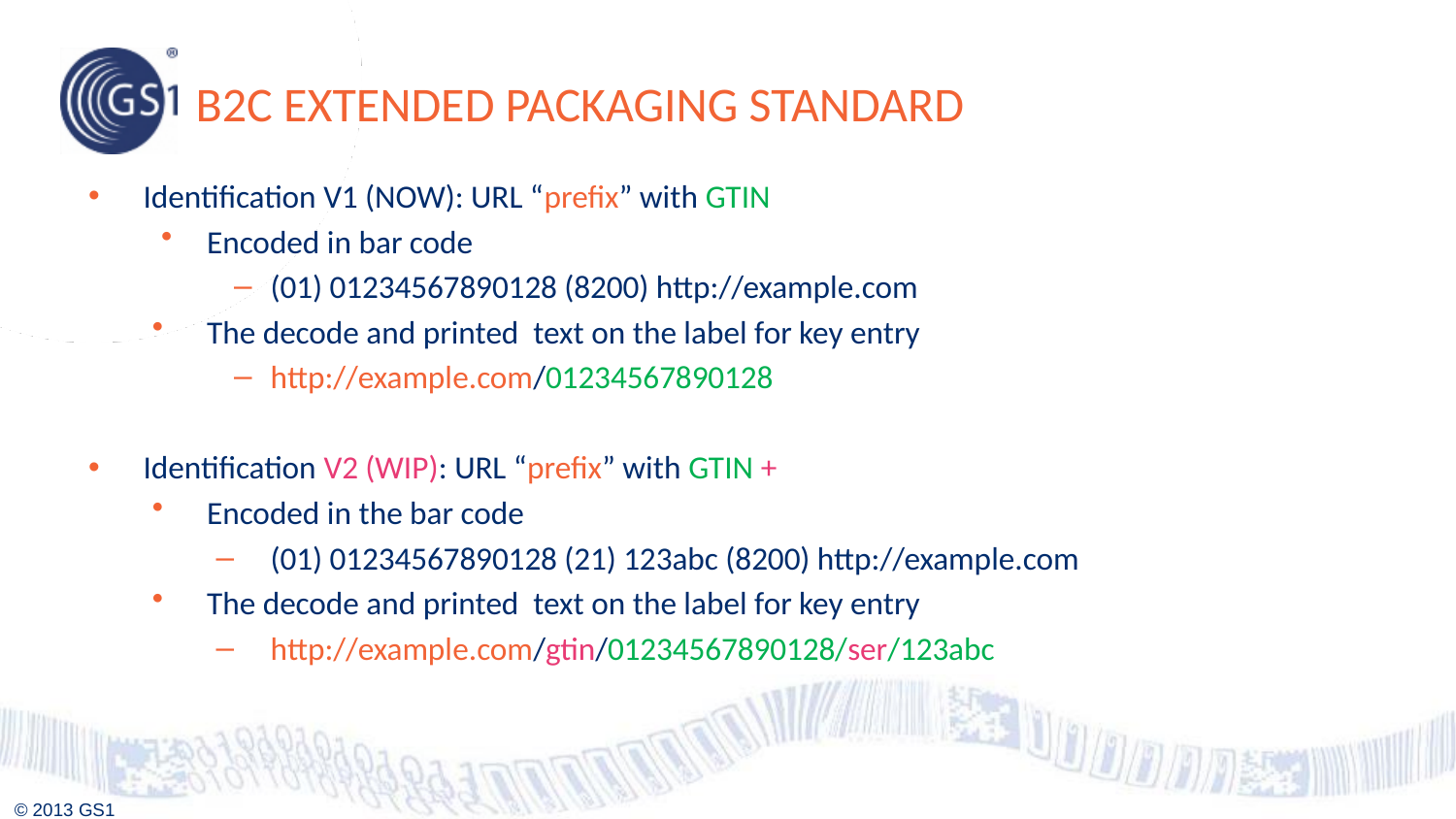

# B2C Extended Packaging Standard
Identification V1 (NOW): URL “prefix” with GTIN
Encoded in bar code
(01) 01234567890128 (8200) http://example.com
The decode and printed  text on the label for key entry
http://example.com/01234567890128

Identification V2 (WIP): URL “prefix” with GTIN +
Encoded in the bar code
(01) 01234567890128 (21) 123abc (8200) http://example.com
The decode and printed  text on the label for key entry
http://example.com/gtin/01234567890128/ser/123abc